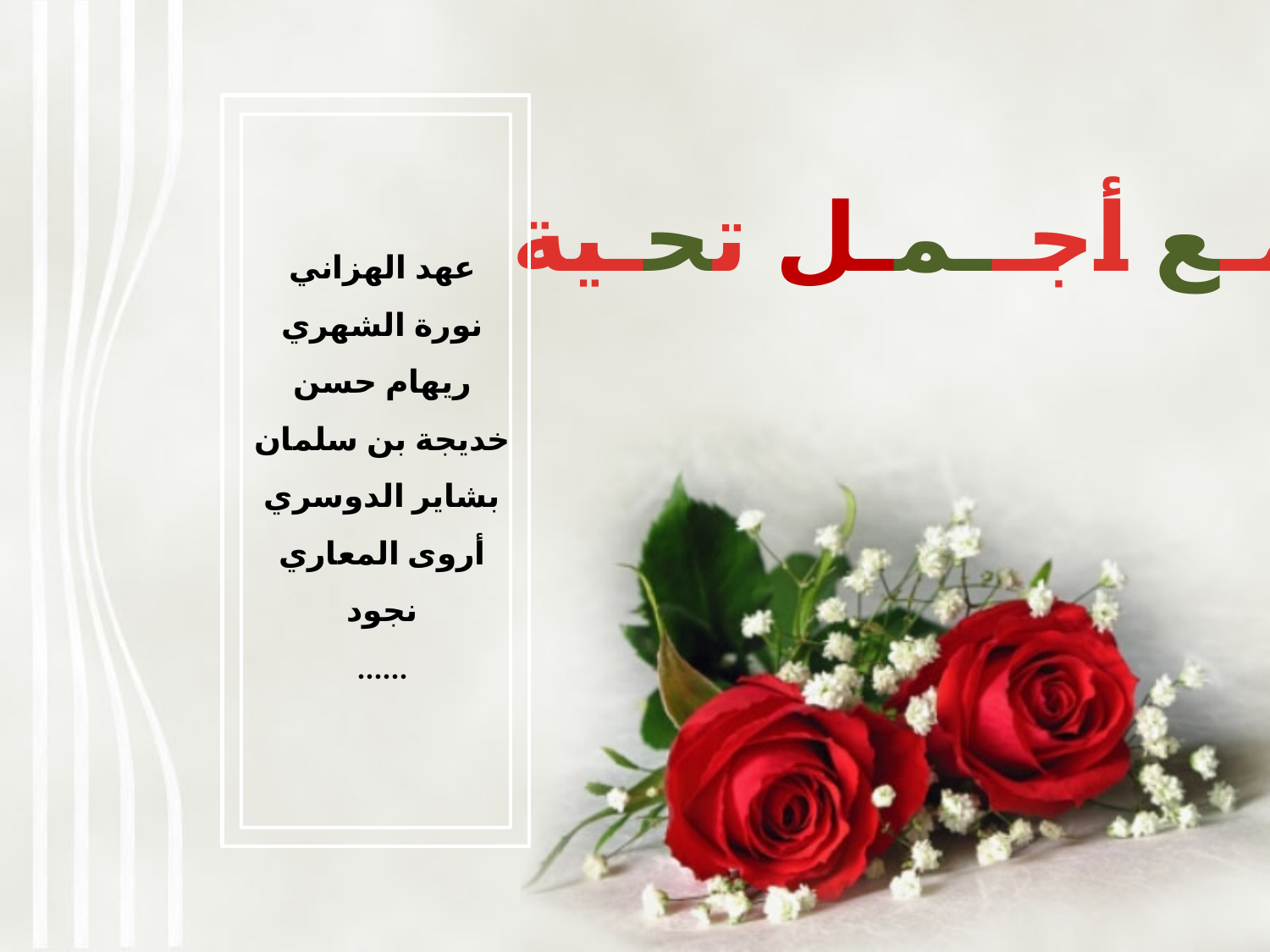

مـع أجــمـل تحـية
عهد الهزاني
نورة الشهري
ريهام حسن
خديجة بن سلمان
بشاير الدوسري
أروى المعاري
نجود
......